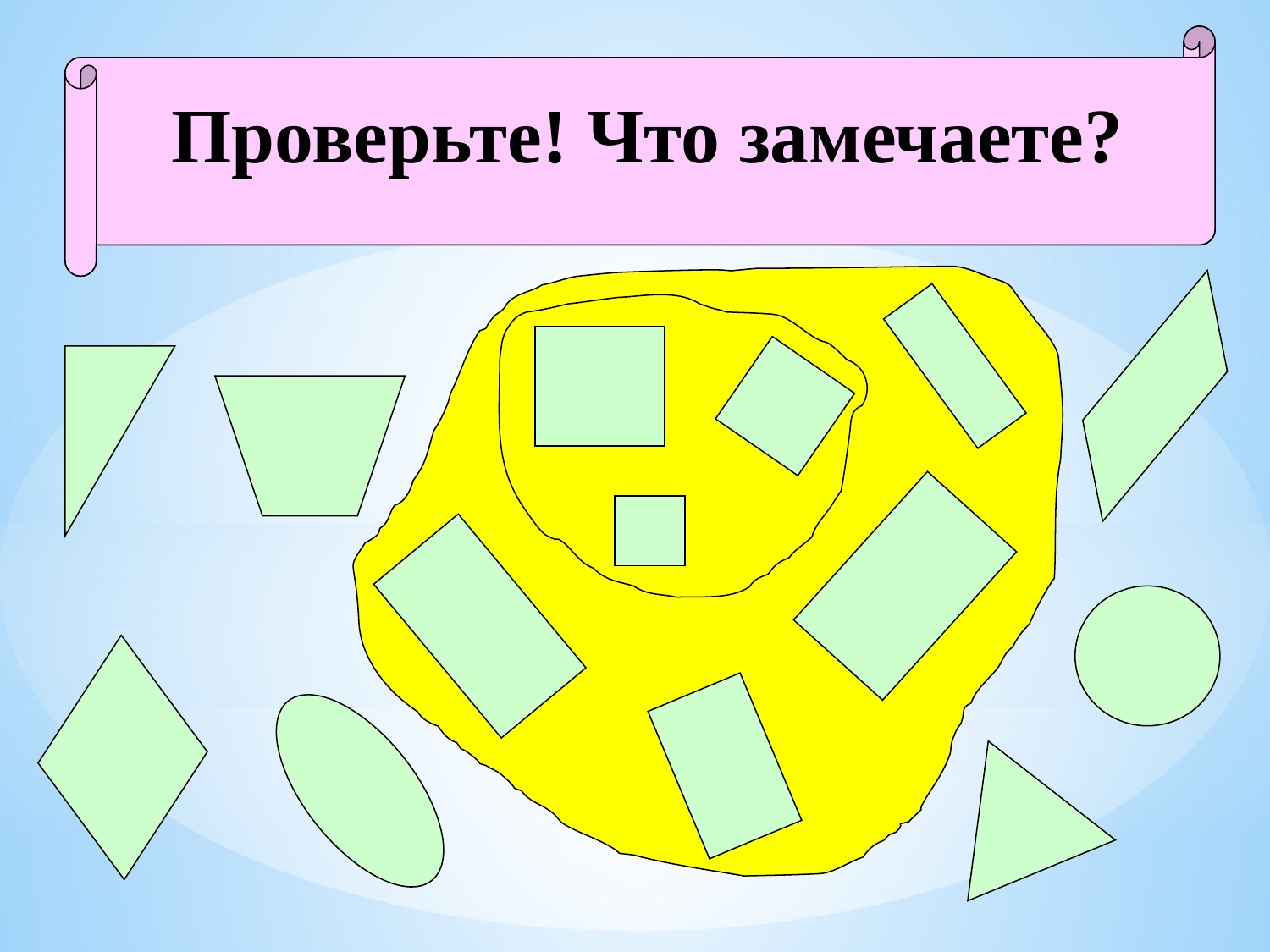

Обведите замкнутой линией
все прямоугольники, а затем квадраты.

Проверьте! Что замечаете?

#